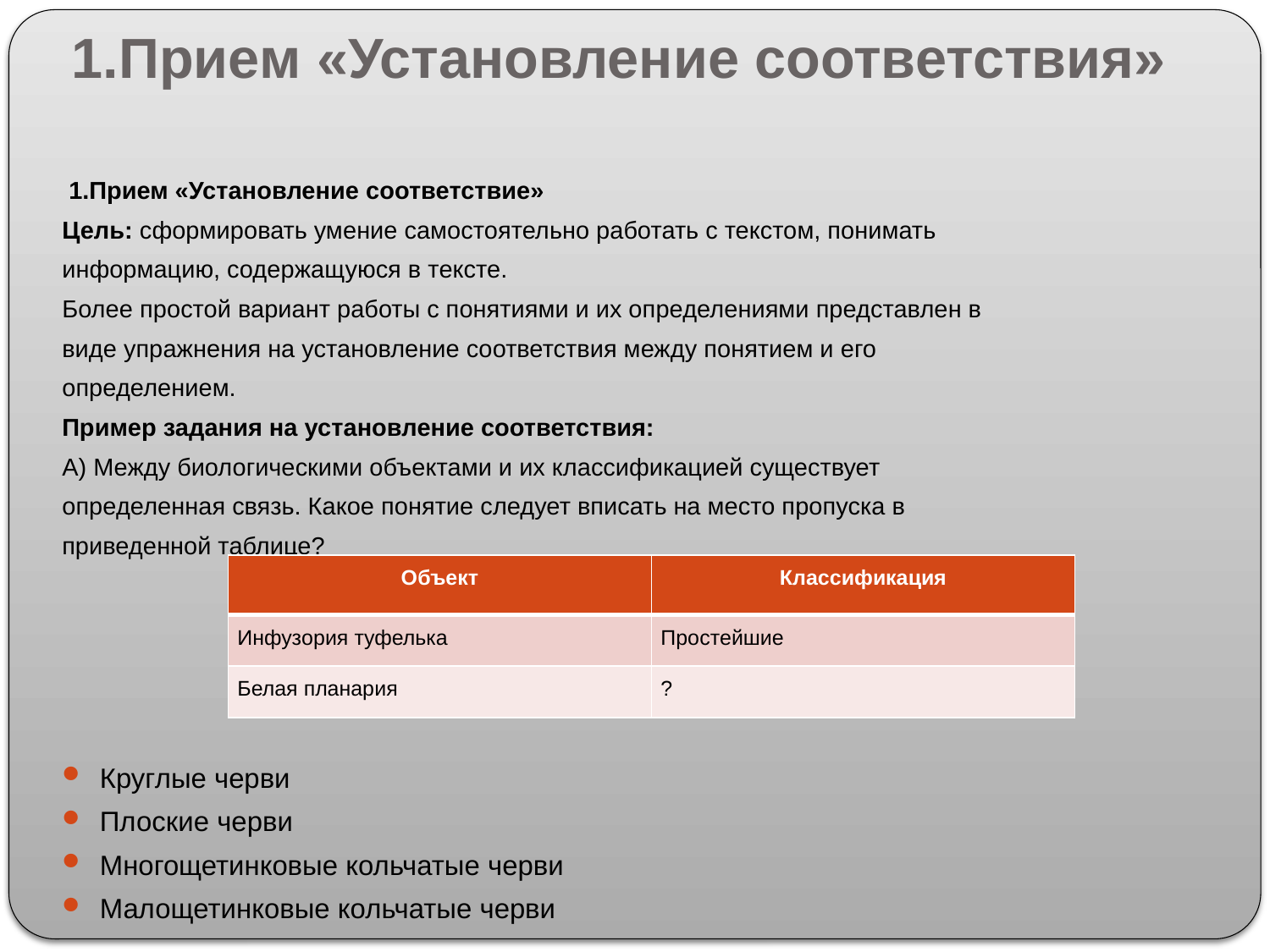

# 1.Прием «Установление соответствия»
 1.Прием «Установление соответствие»
Цель: сформировать умение самостоятельно работать с текстом, понимать
информацию, содержащуюся в тексте.
Более простой вариант работы с понятиями и их определениями представлен в
виде упражнения на установление соответствия между понятием и его
определением.
Пример задания на установление соответствия:
А) Между биологическими объектами и их классификацией существует
определенная связь. Какое понятие следует вписать на место пропуска в
приведенной таблице?

Круглые черви
Плоские черви
Многощетинковые кольчатые черви
Малощетинковые кольчатые черви

| Объект | Классификация |
| --- | --- |
| Инфузория туфелька | Простейшие |
| Белая планария | ? |